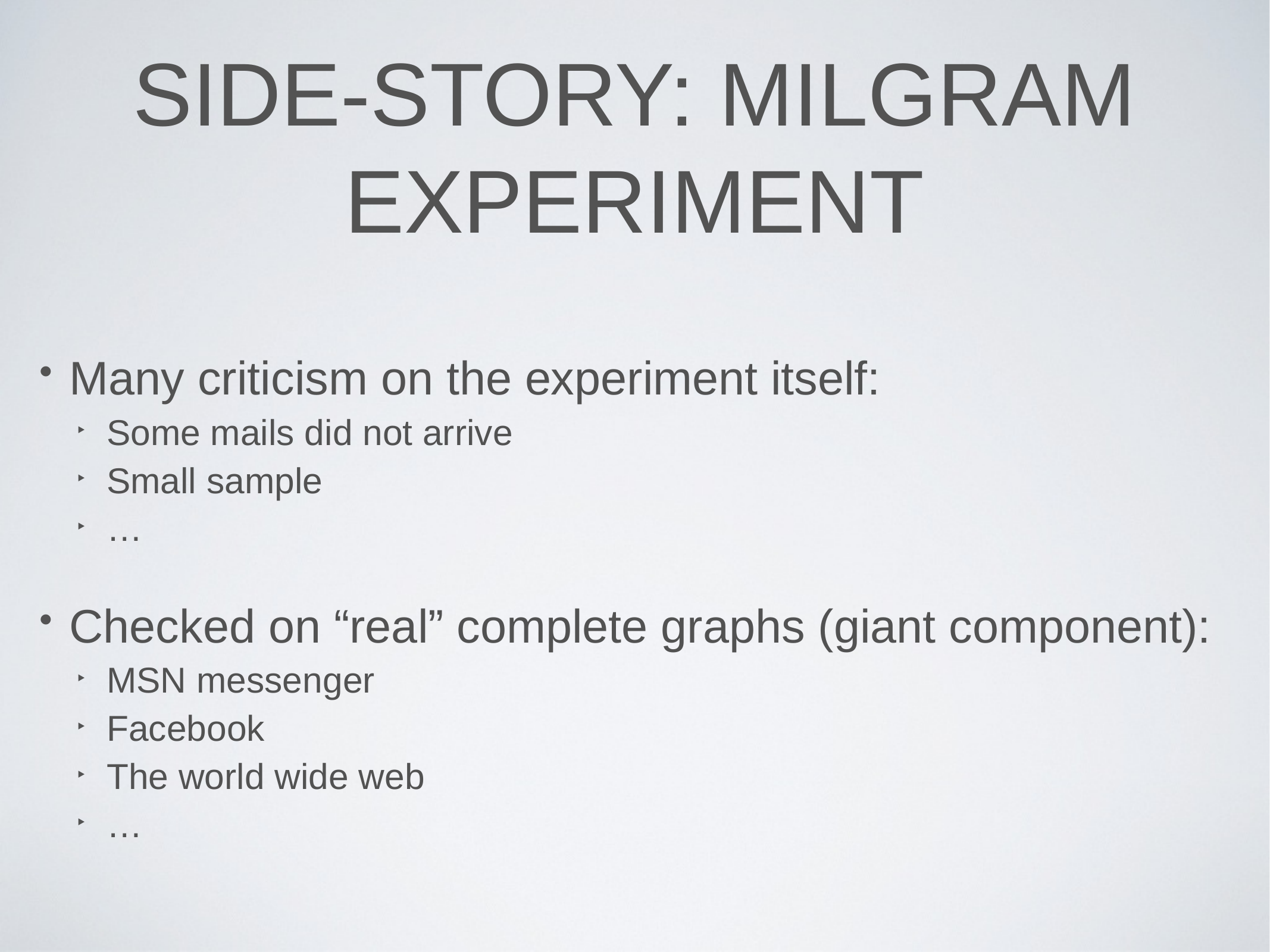

29
# Side-story: Milgram experiment
Many criticism on the experiment itself:
Some mails did not arrive
Small sample
…
Checked on “real” complete graphs (giant component):
MSN messenger
Facebook
The world wide web
…